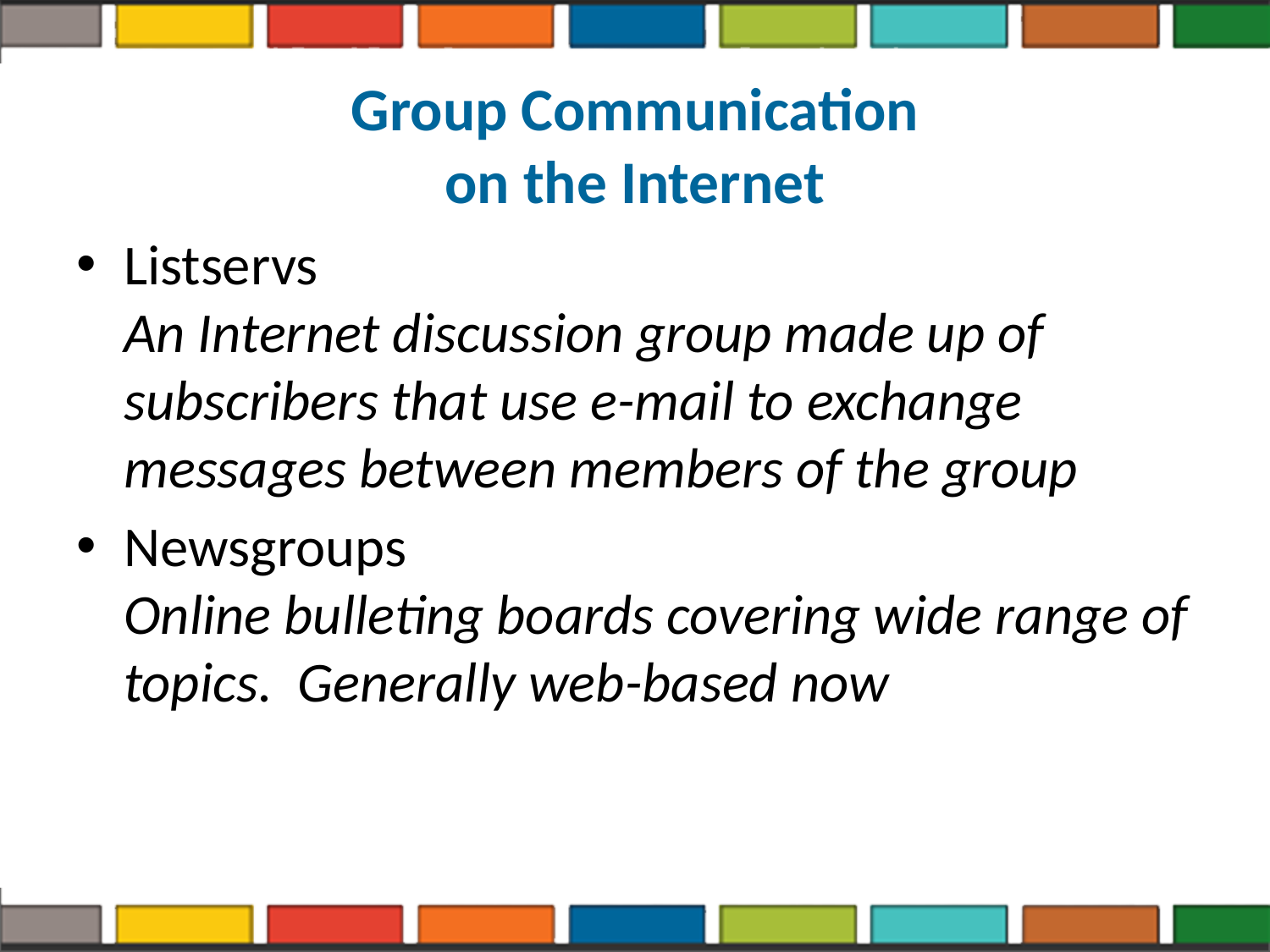

# Group Communication on the Internet
Listservs
An Internet discussion group made up of subscribers that use e-mail to exchange messages between members of the group
Newsgroups
Online bulleting boards covering wide range of topics.  Generally web-based now